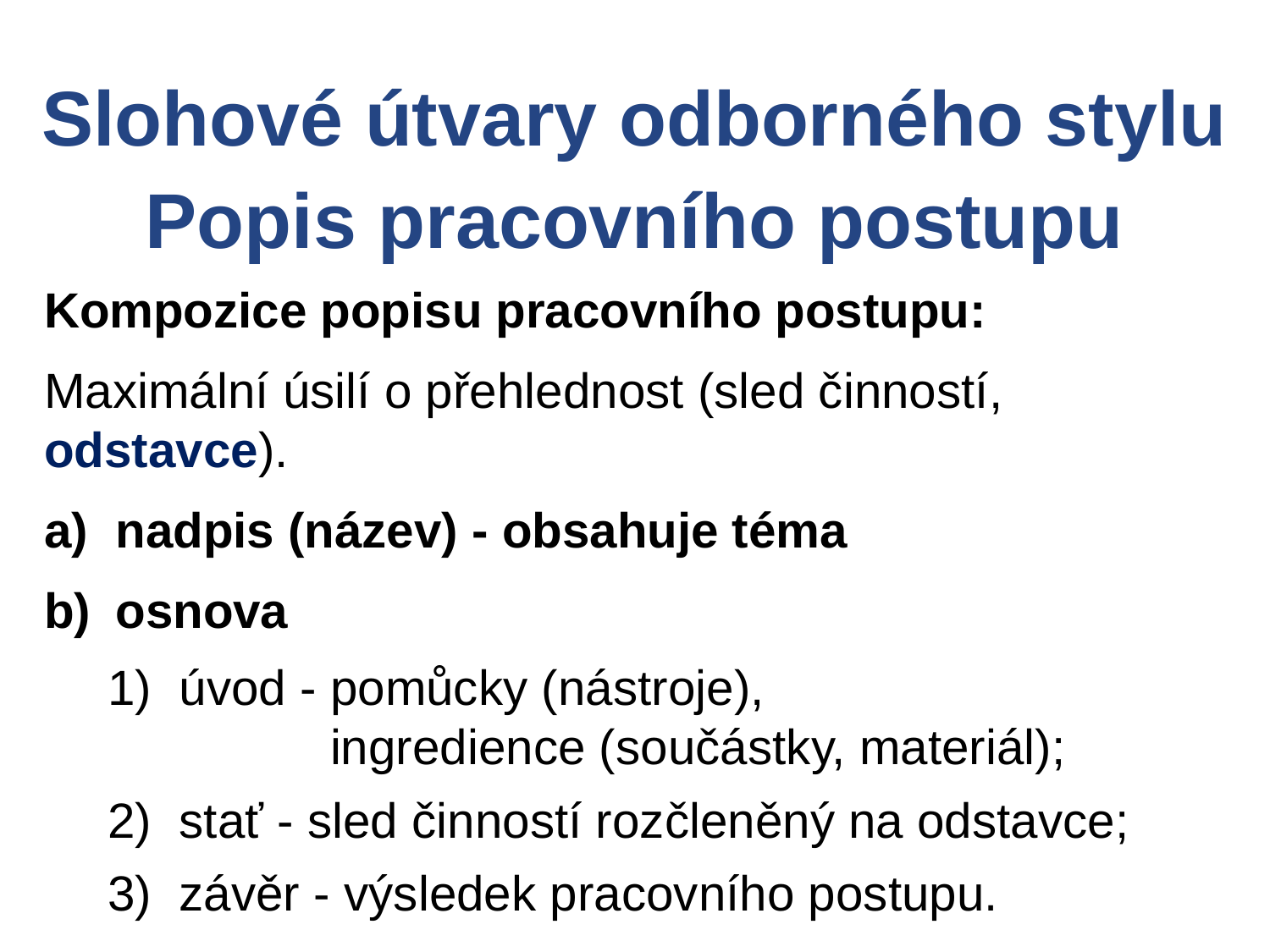

Slohové útvary odborného stylu
Popis pracovního postupu
Kompozice popisu pracovního postupu:
Maximální úsilí o přehlednost (sled činností, odstavce).
nadpis (název) - obsahuje téma
osnova
úvod - pomůcky (nástroje),
           ingredience (součástky, materiál);
stať - sled činností rozčleněný na odstavce;
závěr - výsledek pracovního postupu.